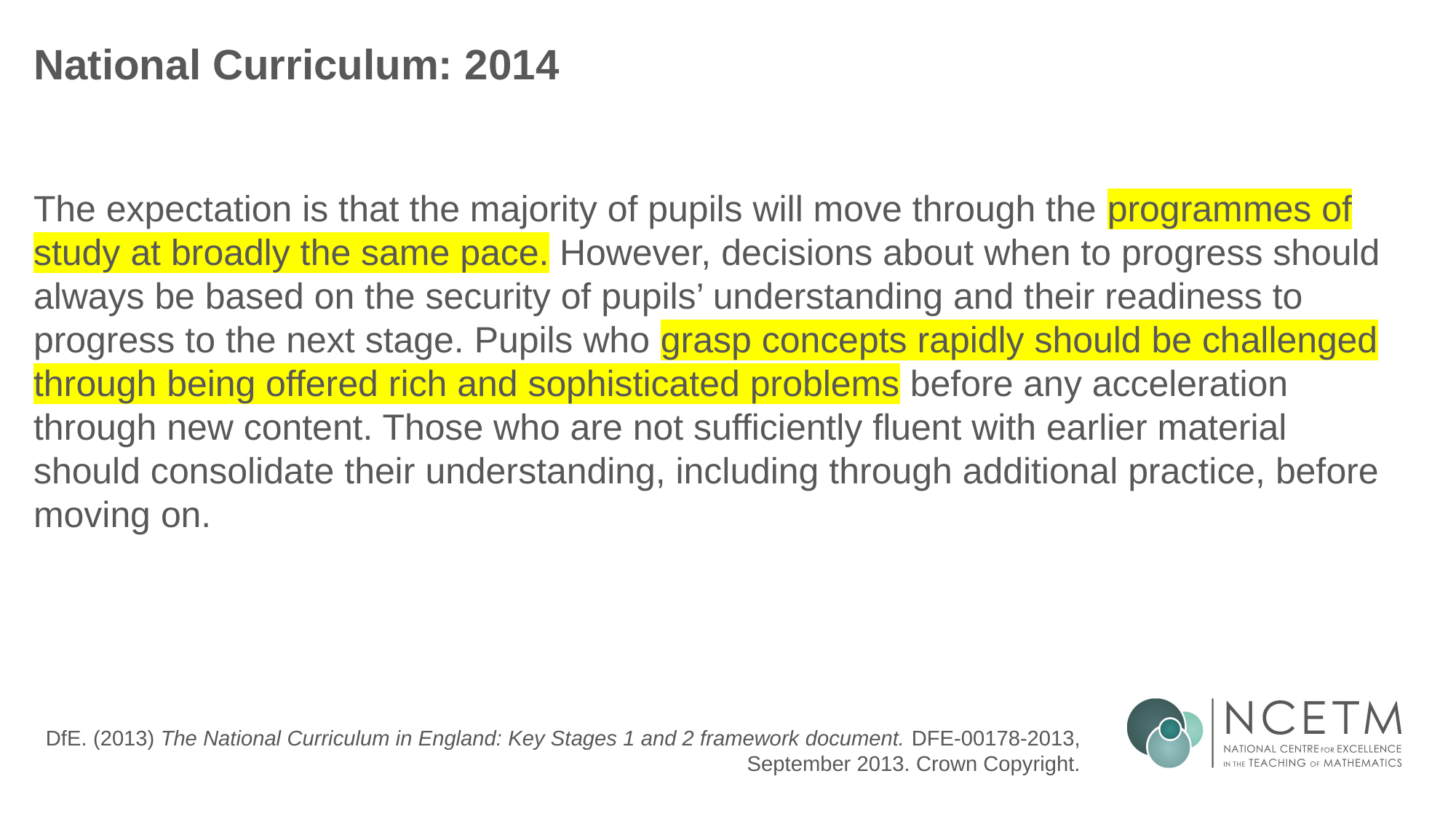

# National Curriculum: 2014
The expectation is that the majority of pupils will move through the programmes of study at broadly the same pace. However, decisions about when to progress should always be based on the security of pupils’ understanding and their readiness to progress to the next stage. Pupils who grasp concepts rapidly should be challenged through being offered rich and sophisticated problems before any acceleration through new content. Those who are not sufficiently fluent with earlier material should consolidate their understanding, including through additional practice, before moving on.
DfE. (2013) The National Curriculum in England: Key Stages 1 and 2 framework document. DFE-00178-2013, September 2013. Crown Copyright.